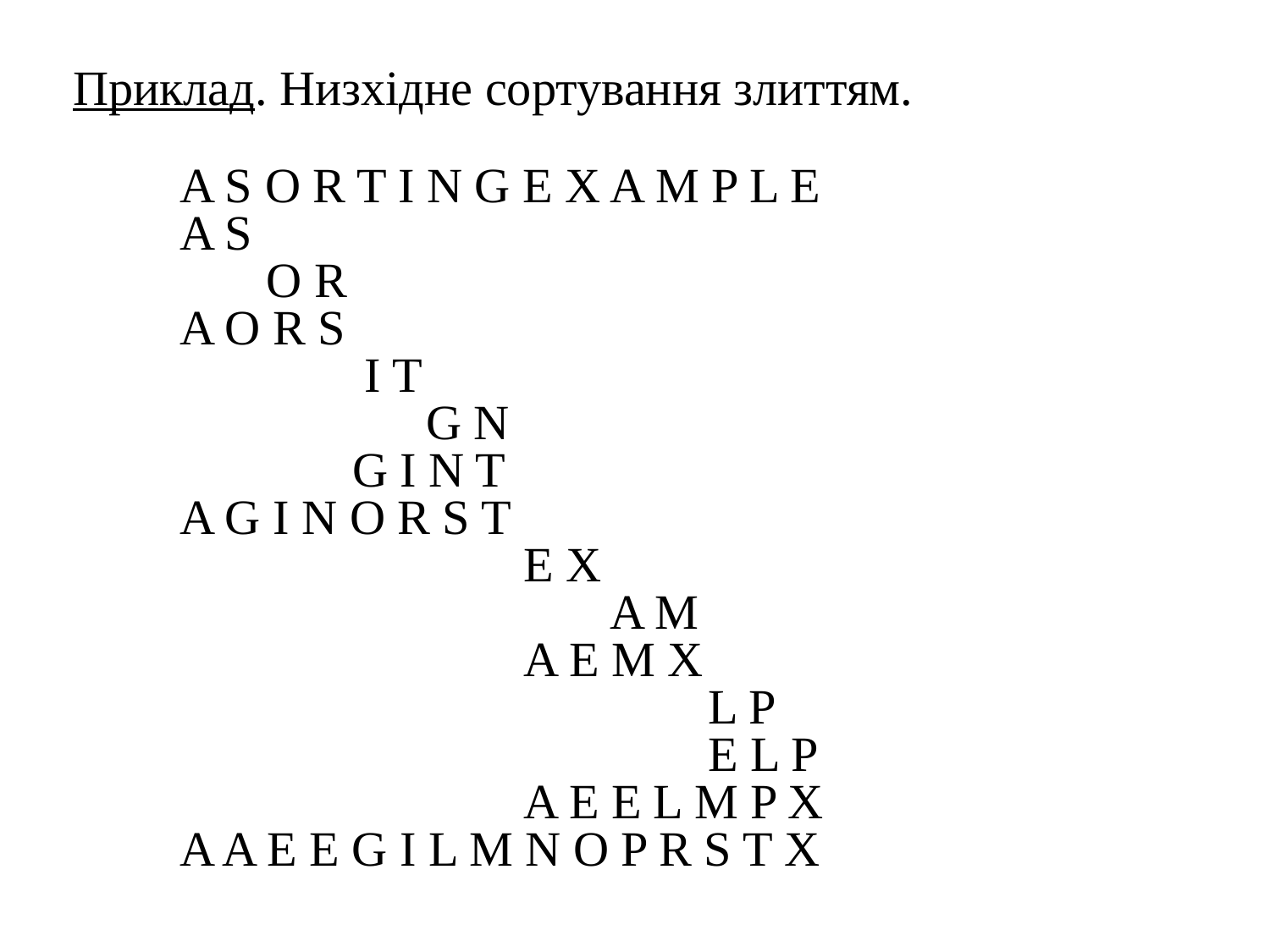

Приклад. Низхідне сортування злиттям.
A S O R T I N G E X A M P L E
A S
       O R
A O R S
               I T
                    G N
              G I N T
A G I N O R S T
                            E X
                                   A M
                            A E M X
                                           L P
                                           E L P
                            A E E L M P X
A A E E G I L M N O P R S T X